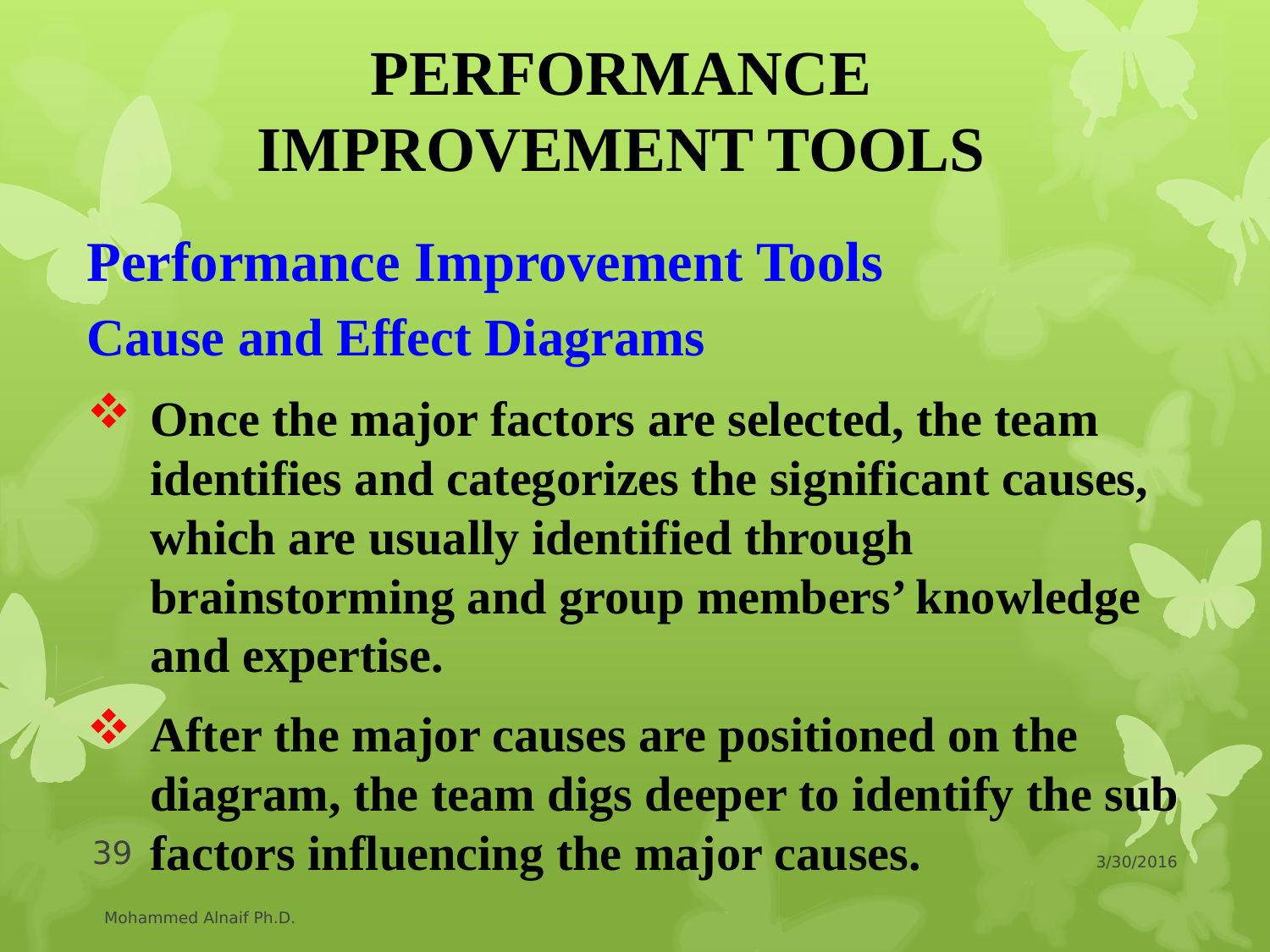

# PERFORMANCE IMPROVEMENT TOOLS
Performance Improvement Tools
Cause and Effect Diagrams
Once the major factors are selected, the team identifies and categorizes the significant causes, which are usually identified through brainstorming and group members’ knowledge and expertise.
After the major causes are positioned on the diagram, the team digs deeper to identify the sub factors influencing the major causes.

39
3/30/2016
Mohammed Alnaif Ph.D.